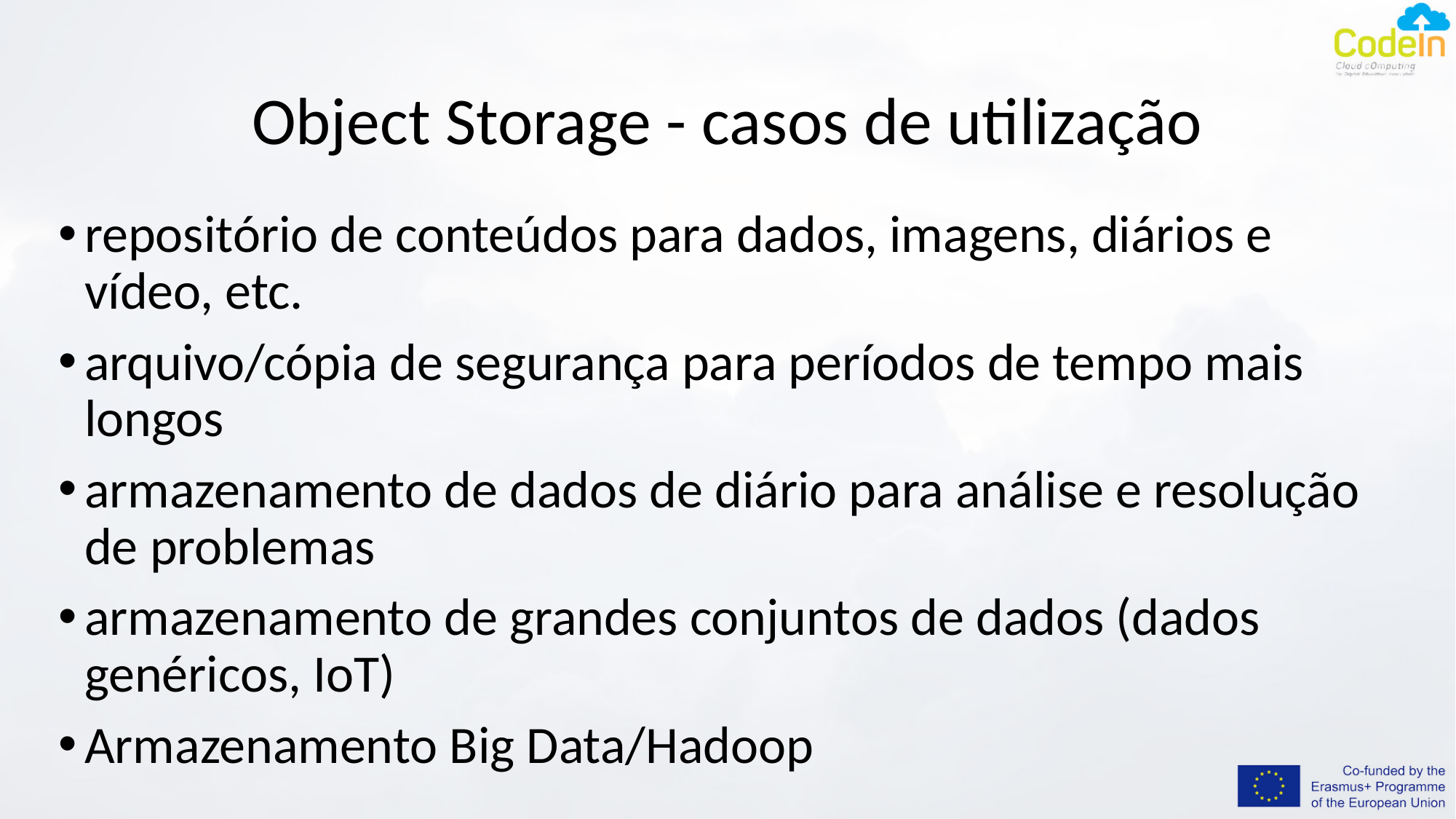

# Object Storage - casos de utilização
repositório de conteúdos para dados, imagens, diários e vídeo, etc.
arquivo/cópia de segurança para períodos de tempo mais longos
armazenamento de dados de diário para análise e resolução de problemas
armazenamento de grandes conjuntos de dados (dados genéricos, IoT)
Armazenamento Big Data/Hadoop